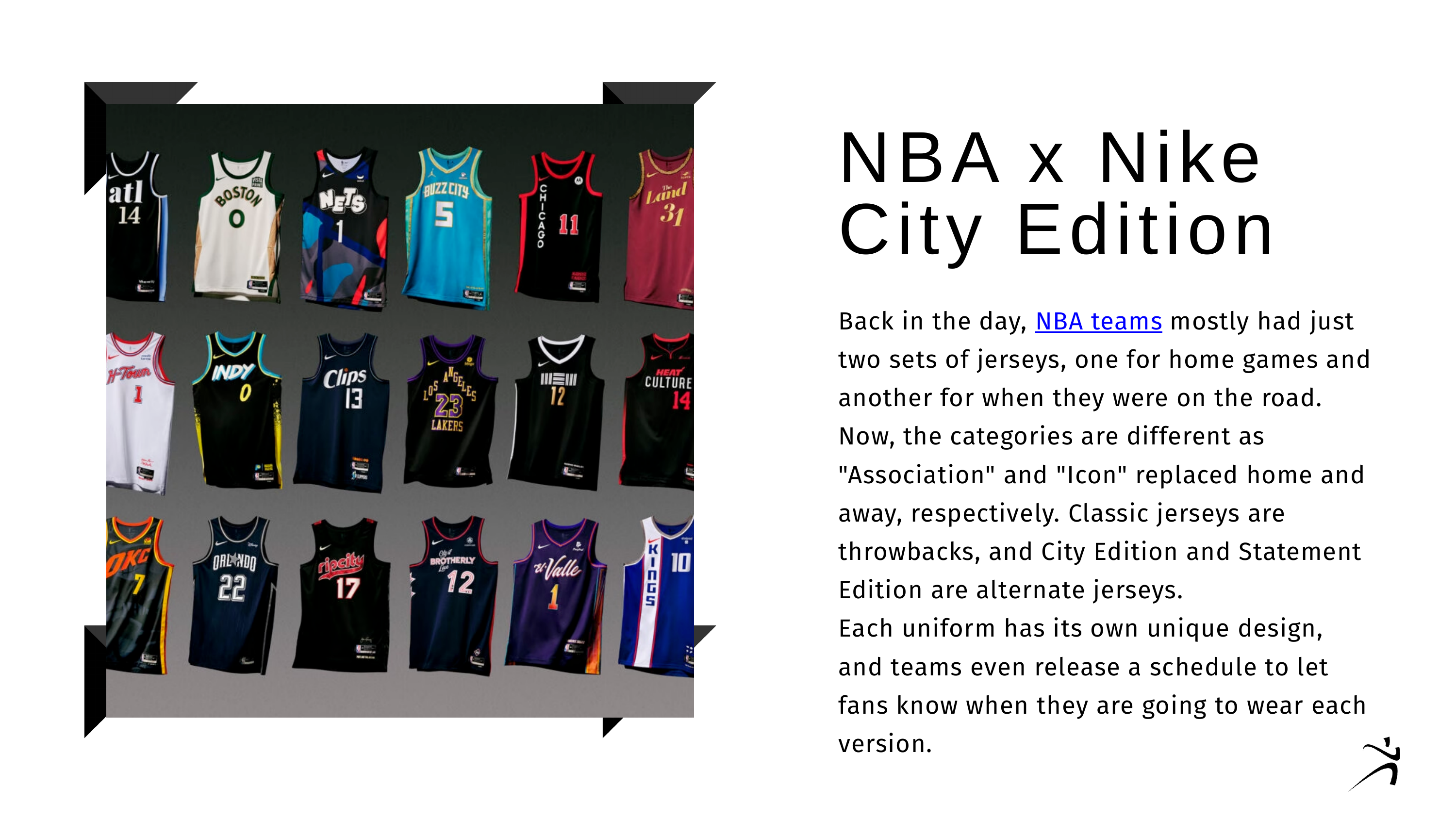

NBA x Nike
City Edition
Back in the day, NBA teams mostly had just two sets of jerseys, one for home games and another for when they were on the road. Now, the categories are different as "Association" and "Icon" replaced home and away, respectively. Classic jerseys are throwbacks, and City Edition and Statement Edition are alternate jerseys.
Each uniform has its own unique design, and teams even release a schedule to let fans know when they are going to wear each version.